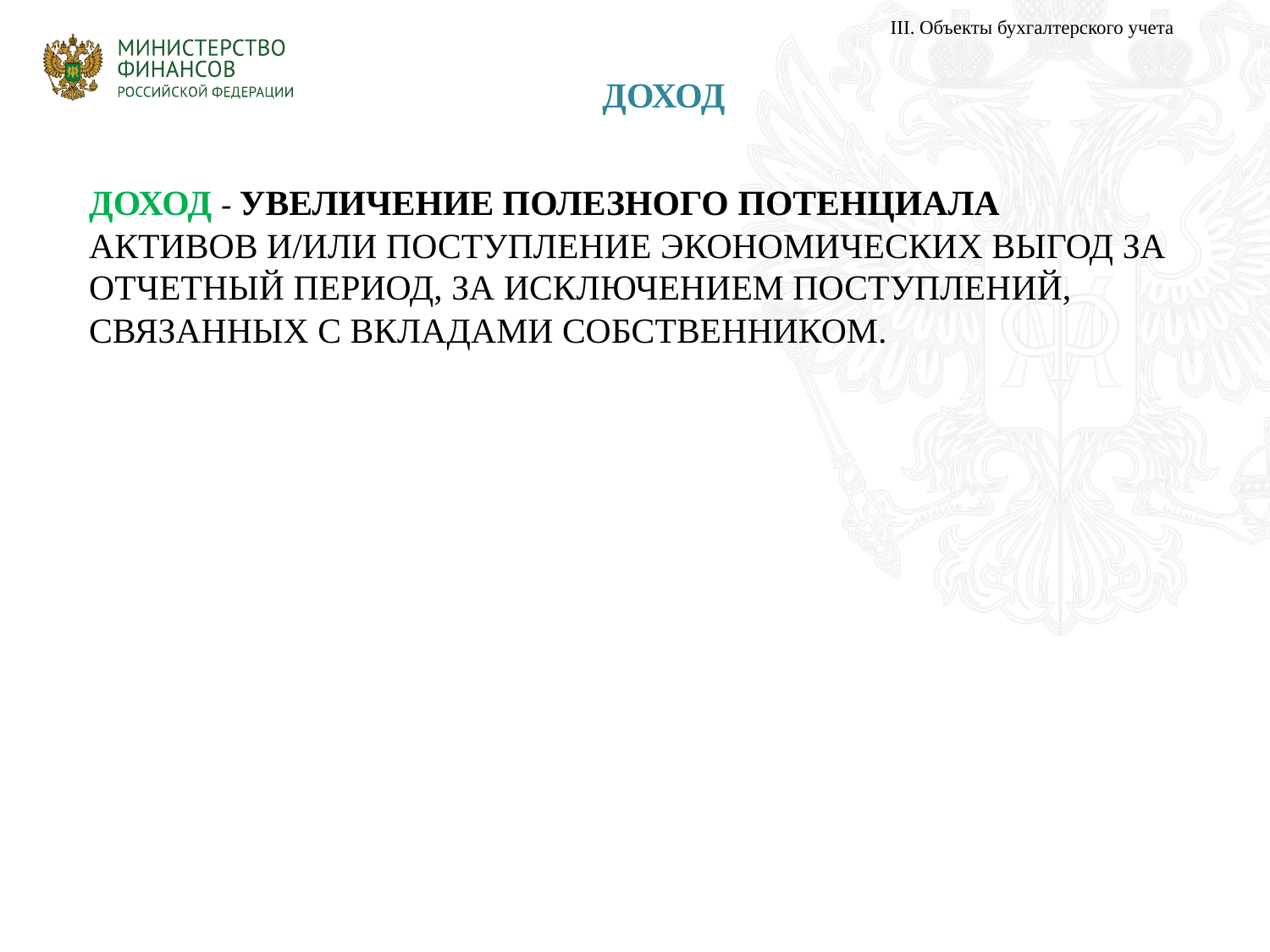

III. Объекты бухгалтерского учета
# ДОХОД
ДОХОД - УВЕЛИЧЕНИЕ ПОЛЕЗНОГО ПОТЕНЦИАЛА АКТИВОВ И/ИЛИ ПОСТУПЛЕНИЕ ЭКОНОМИЧЕСКИХ ВЫГОД ЗА ОТЧЕТНЫЙ ПЕРИОД, ЗА ИСКЛЮЧЕНИЕМ ПОСТУПЛЕНИЙ, СВЯЗАННЫХ С ВКЛАДАМИ СОБСТВЕННИКОМ.